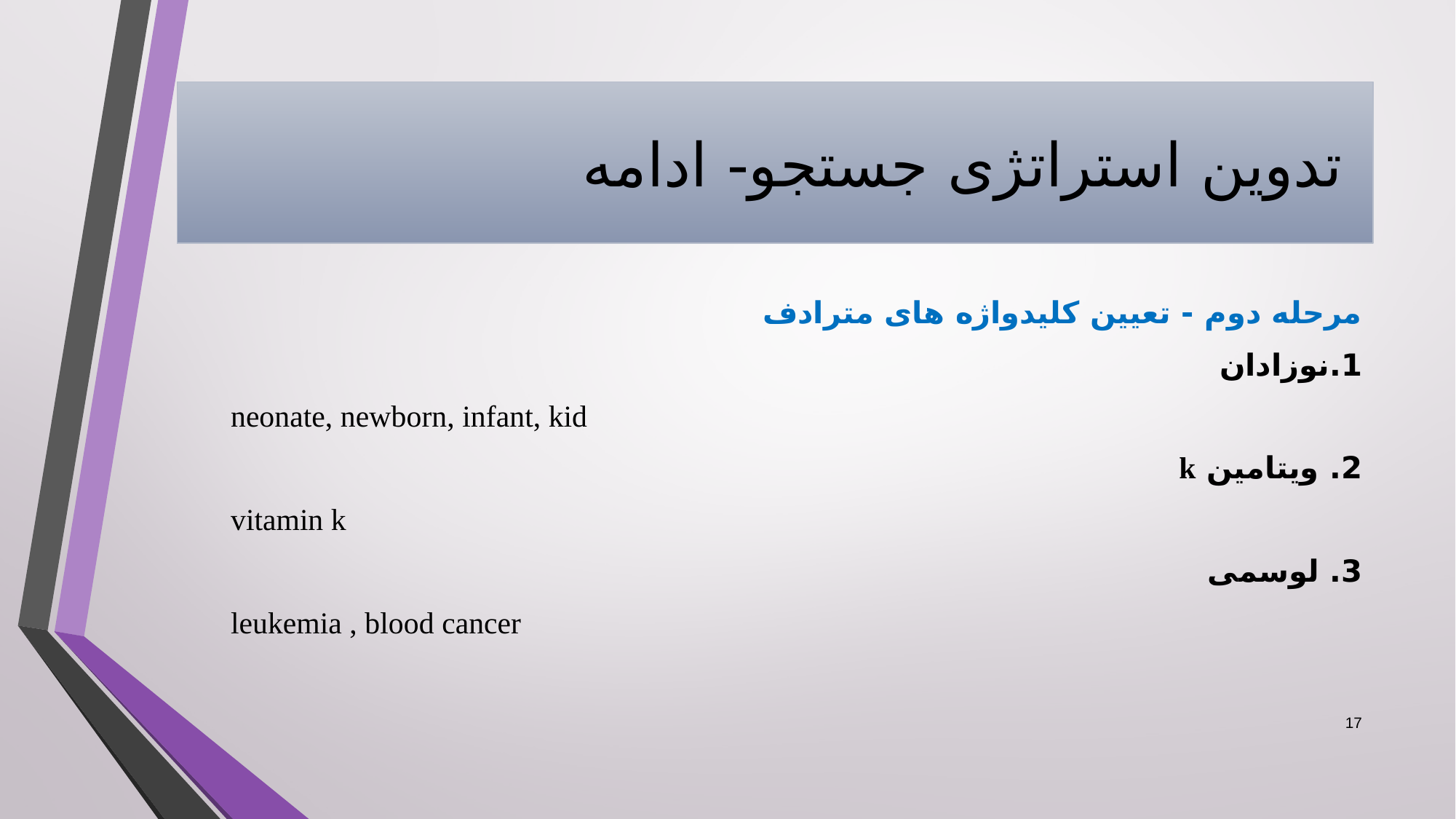

# تدوین استراتژی جستجو- ادامه
مرحله دوم - تعیین کلیدواژه های مترادف
1.نوزادان
neonate, newborn, infant, kid
2. ویتامین k
vitamin k
3. لوسمی
leukemia , blood cancer
17